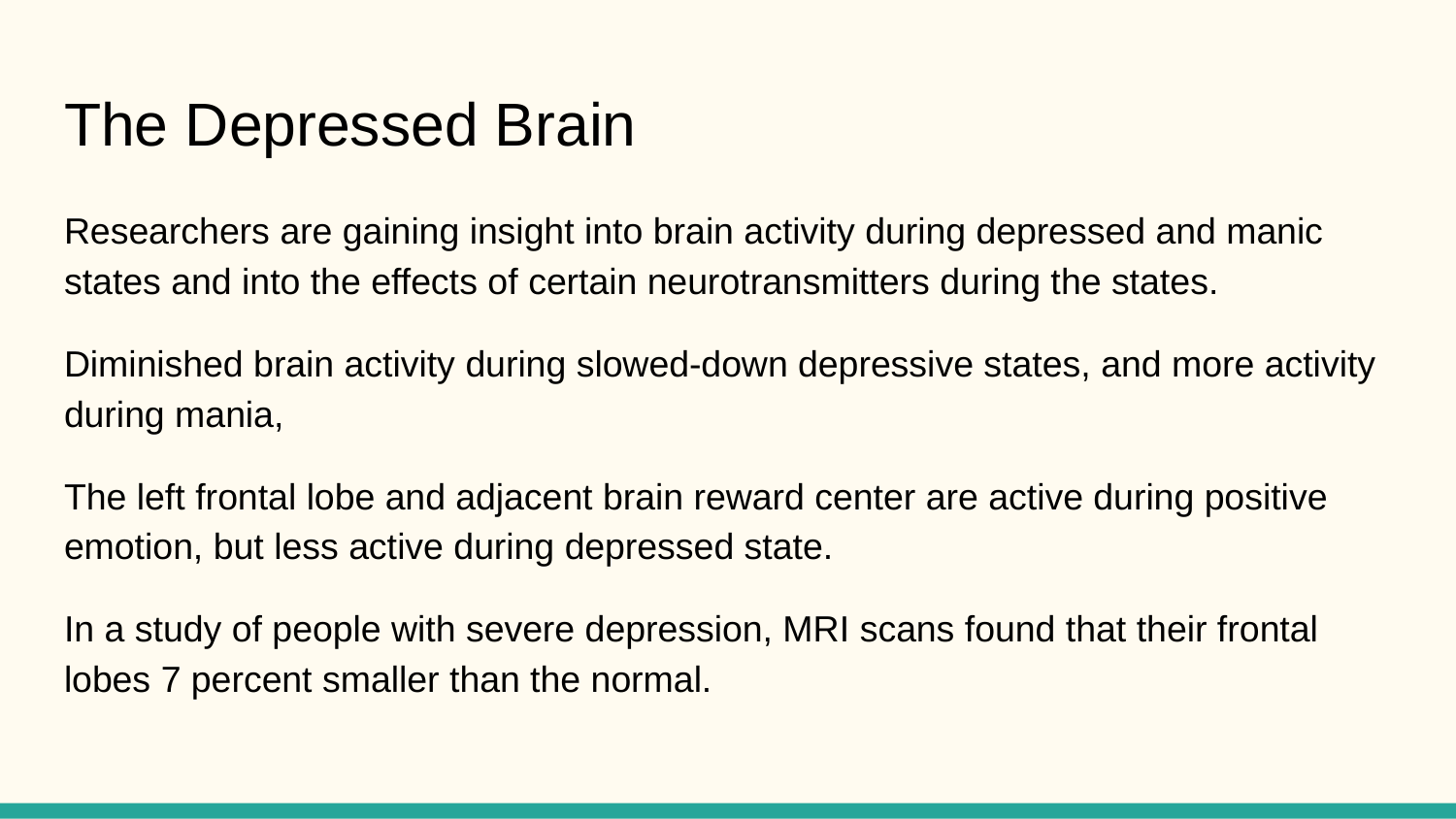

# The Depressed Brain
Researchers are gaining insight into brain activity during depressed and manic states and into the effects of certain neurotransmitters during the states.
Diminished brain activity during slowed-down depressive states, and more activity during mania,
The left frontal lobe and adjacent brain reward center are active during positive emotion, but less active during depressed state.
In a study of people with severe depression, MRI scans found that their frontal lobes 7 percent smaller than the normal.